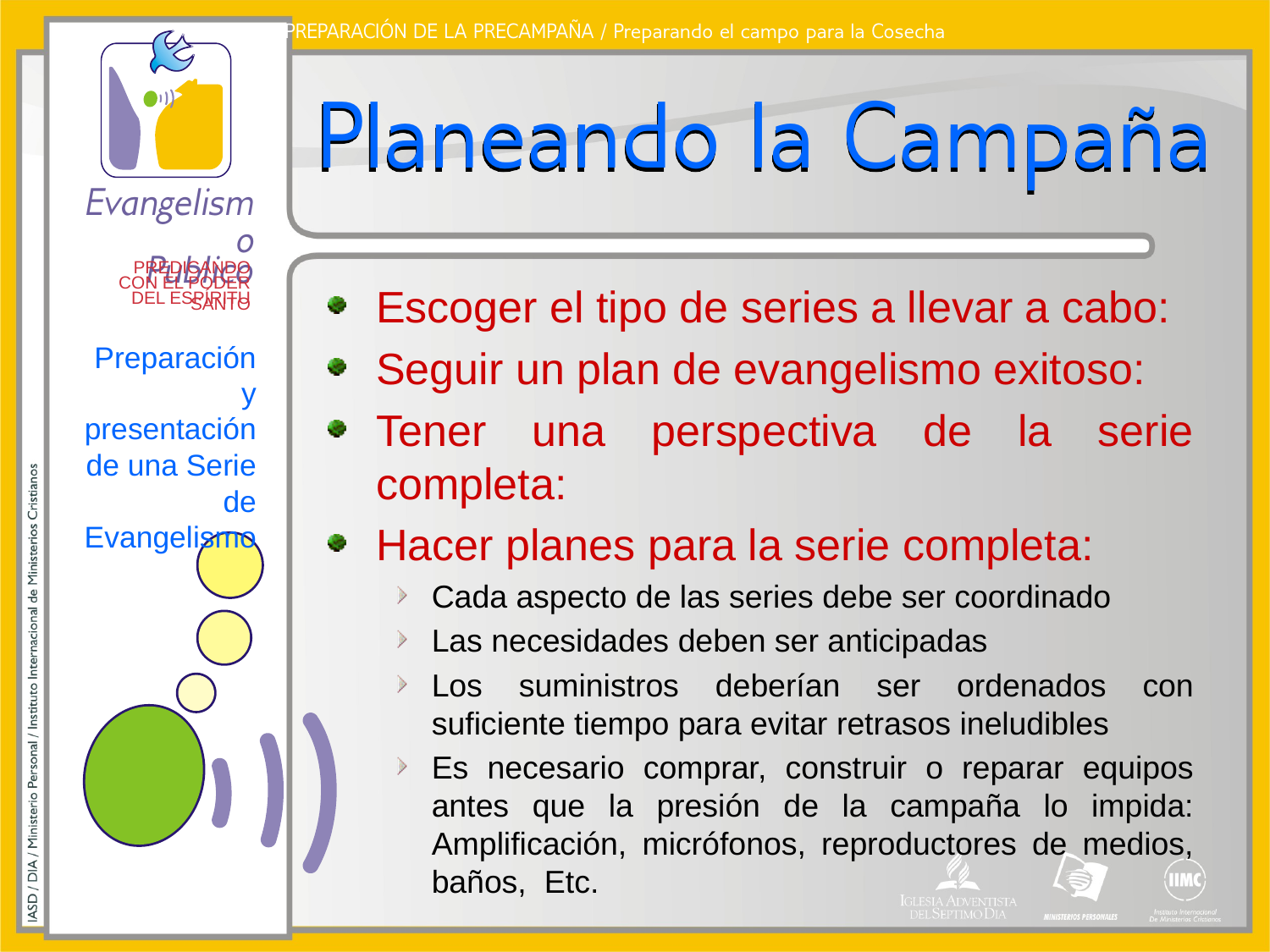

PREPARACIÓN DE LA PRECAMPAÑA / Preparando el campo para la Cosecha
# Planeando la Campaña
Escoger el tipo de series a llevar a cabo:
Seguir un plan de evangelismo exitoso:
Tener una perspectiva de la serie completa:
Hacer planes para la serie completa:
Cada aspecto de las series debe ser coordinado
Las necesidades deben ser anticipadas
Los suministros deberían ser ordenados con suficiente tiempo para evitar retrasos ineludibles
Es necesario comprar, construir o reparar equipos antes que la presión de la campaña lo impida: Amplificación, micrófonos, reproductores de medios, baños,  Etc.